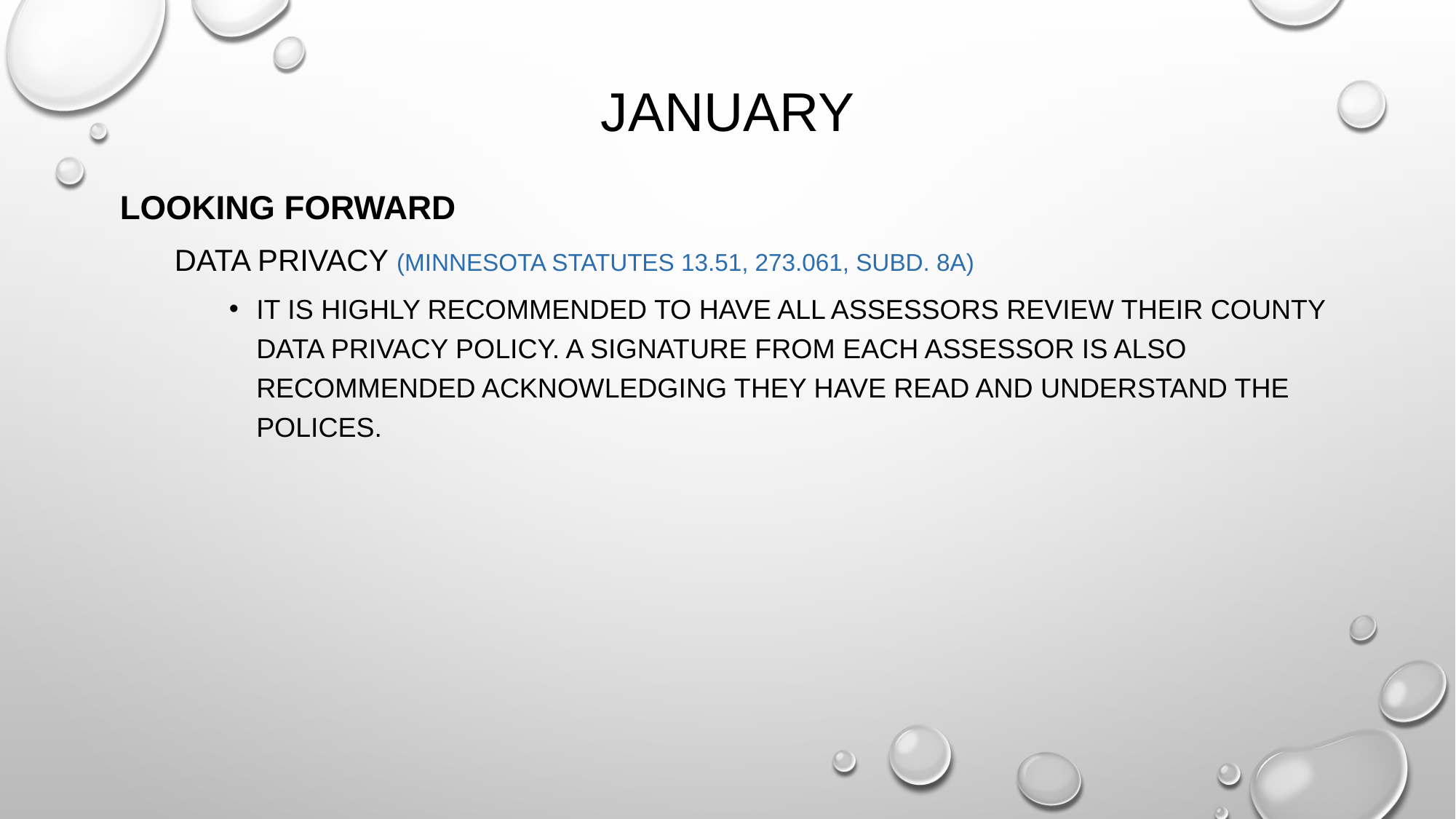

# January
Looking forward
Data privacy (Minnesota Statutes 13.51, 273.061, subd. 8a)
It is highly recommended to have all assessors review their county data privacy policy. A signature from each assessor is also recommended acknowledging they have read and understand the polices.